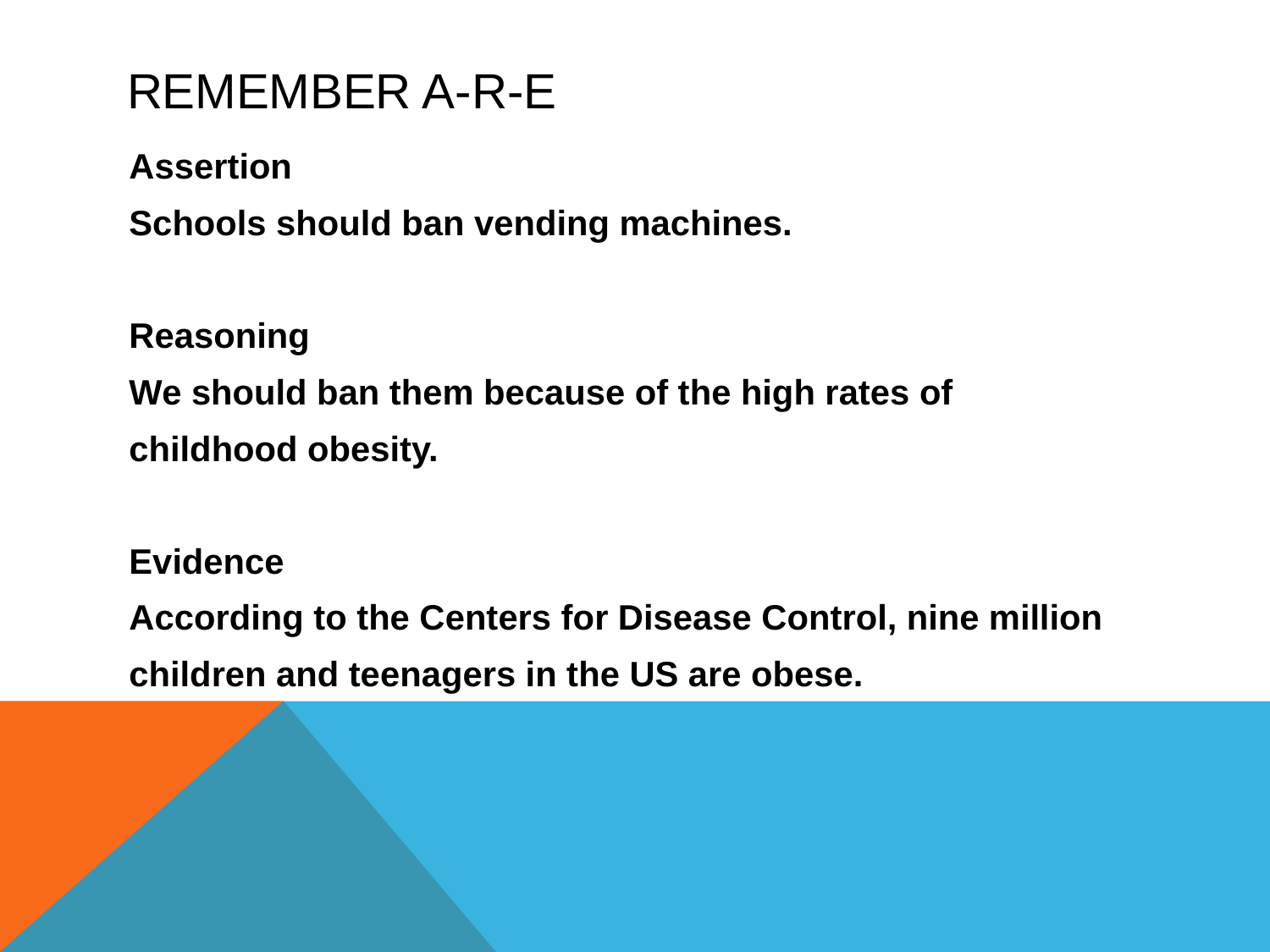

# Remember A-R-E
Assertion
Schools should ban vending machines.

Reasoning
We should ban them because of the high rates of
childhood obesity.

Evidence
According to the Centers for Disease Control, nine million
children and teenagers in the US are obese.